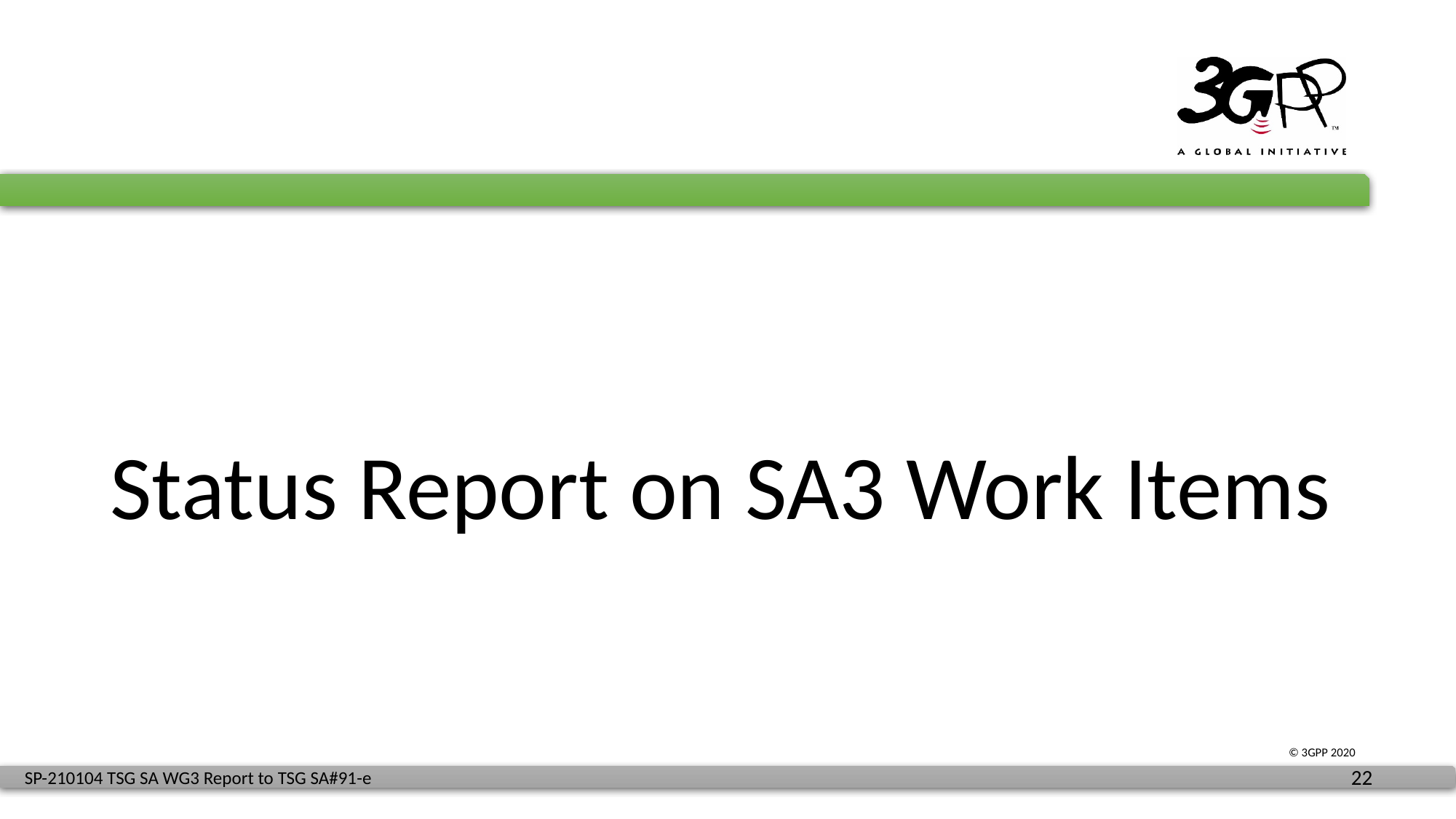

# Status Report on SA3 Work Items